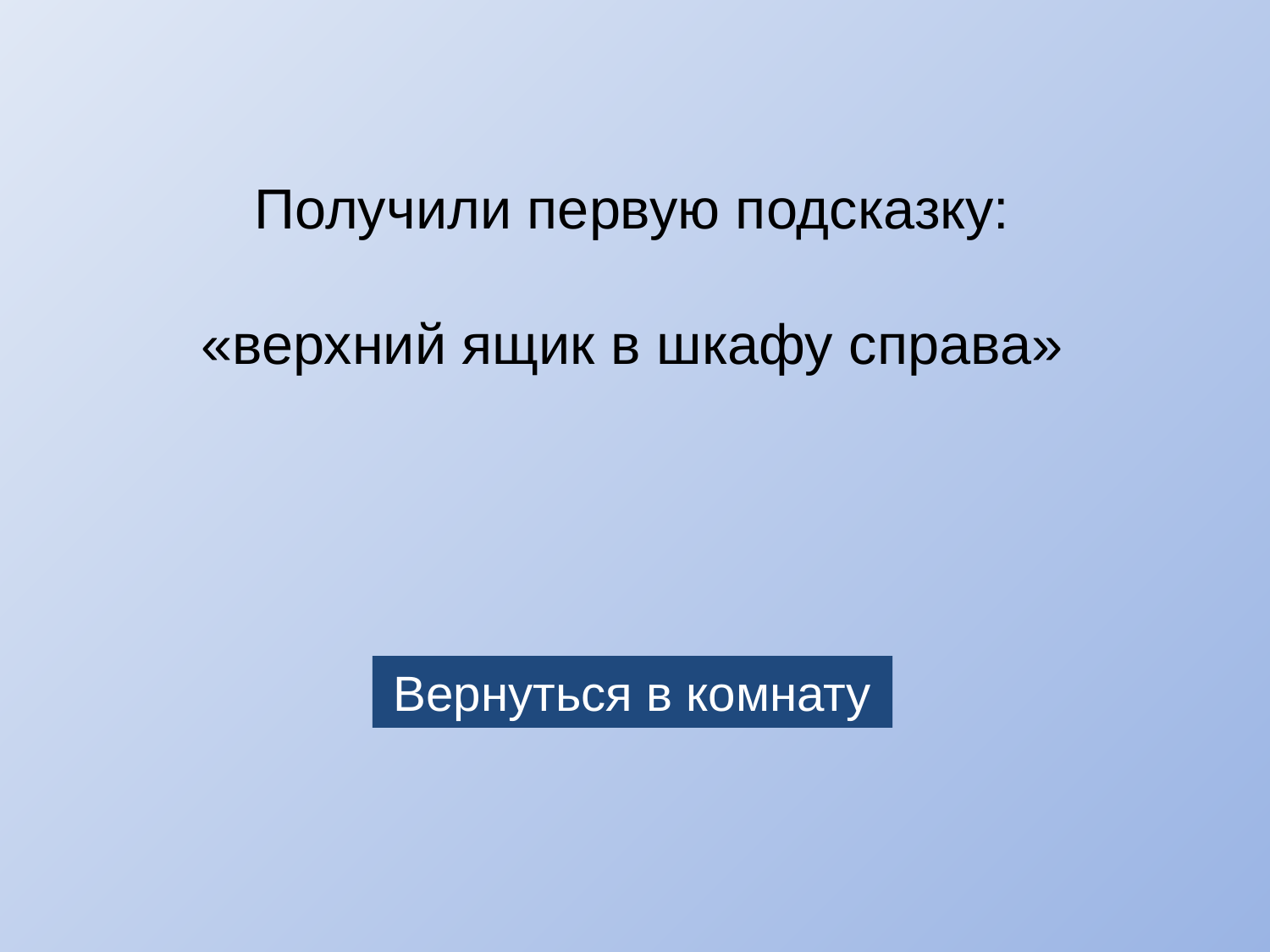

Получили первую подсказку:

«верхний ящик в шкафу справа»
Вернуться в комнату